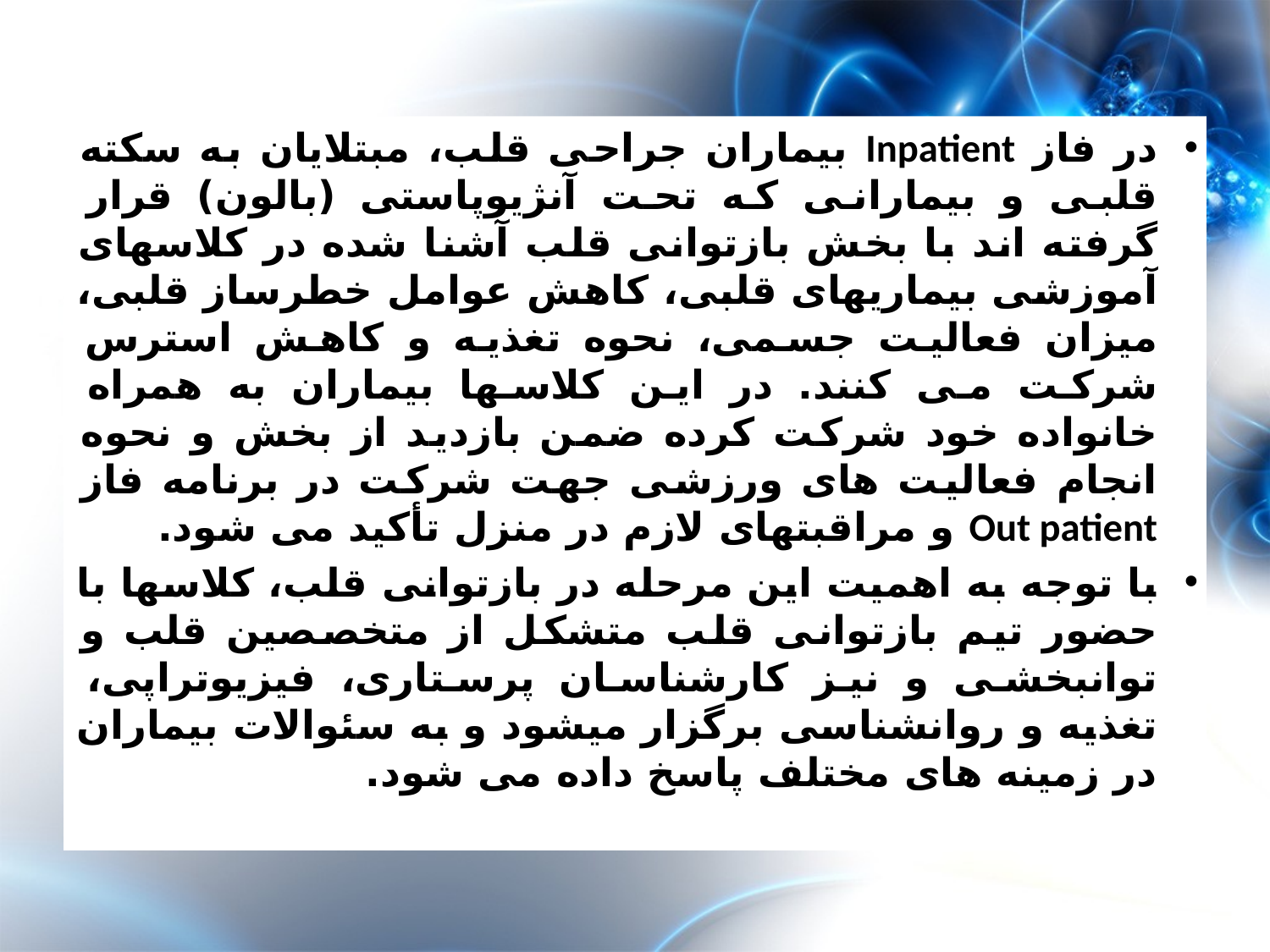

در فاز Inpatient بیماران جراحی قلب، مبتلایان به سكته قلبی و بیمارانی كه تحت آنژیوپاستی (بالون) قرار گرفته اند با بخش بازتوانی قلب آشنا شده در كلاسهای آموزشی بیماریهای قلبی، كاهش عوامل خطرساز قلبی، میزان فعالیت جسمی، نحوه تغذیه و كاهش استرس شركت می كنند. در این كلاسها بیماران به همراه خانواده خود شركت كرده ضمن بازدید از بخش و نحوه انجام فعالیت های ورزشی جهت شركت در برنامه فاز Out patient و مراقبتهای لازم در منزل تأكید می شود.
با توجه به اهمیت این مرحله در بازتوانی قلب، كلاسها با حضور تیم بازتوانی قلب متشكل از متخصصین قلب و توانبخشی و نیز كارشناسان پرستاری، فیزیوتراپی، تغذیه و روانشناسی برگزار میشود و به سئوالات بیماران در زمینه های مختلف پاسخ داده می شود.